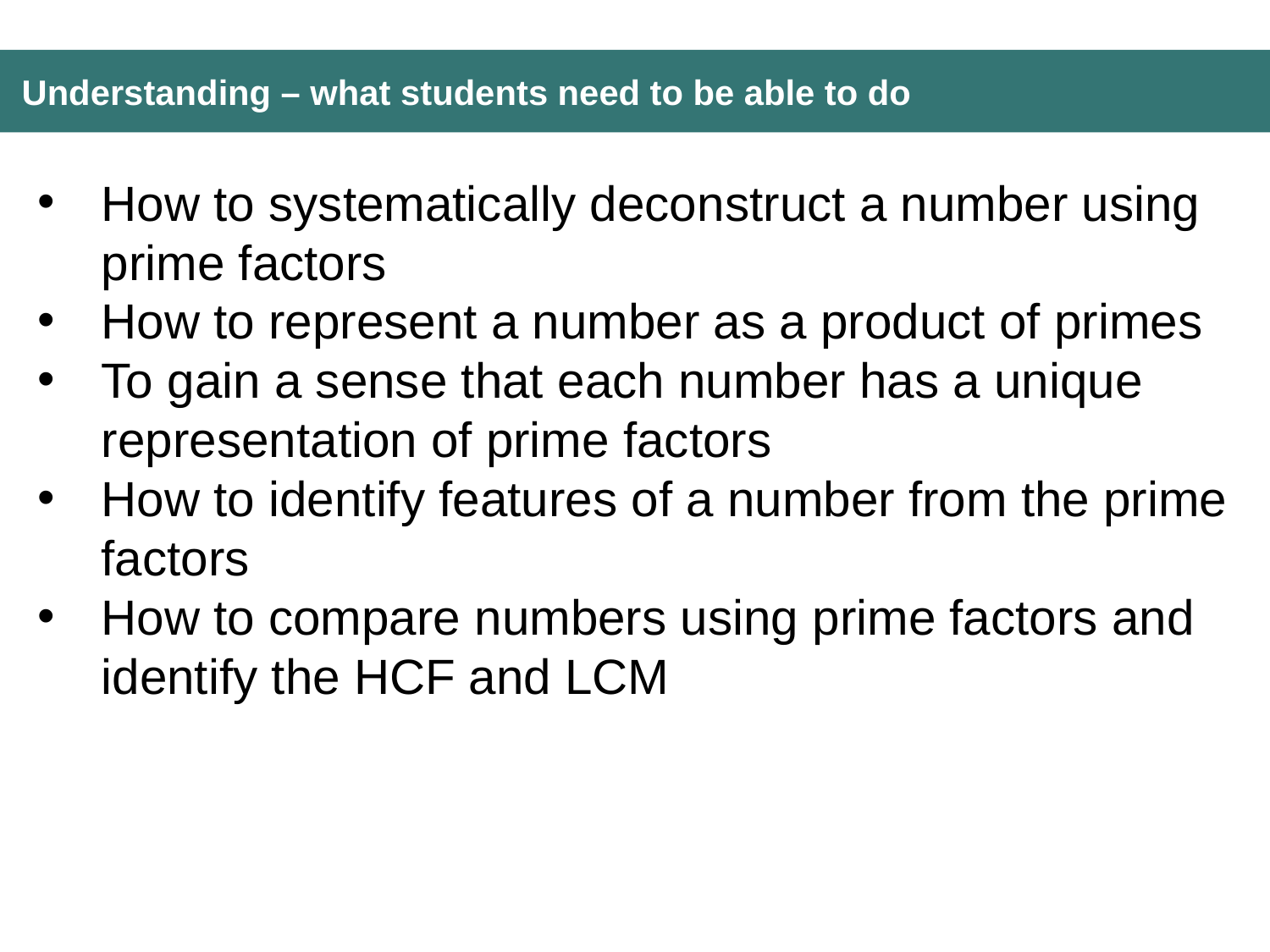

# Understanding – what students need to be able to do
How to systematically deconstruct a number using prime factors
How to represent a number as a product of primes
To gain a sense that each number has a unique representation of prime factors
How to identify features of a number from the prime factors
How to compare numbers using prime factors and identify the HCF and LCM